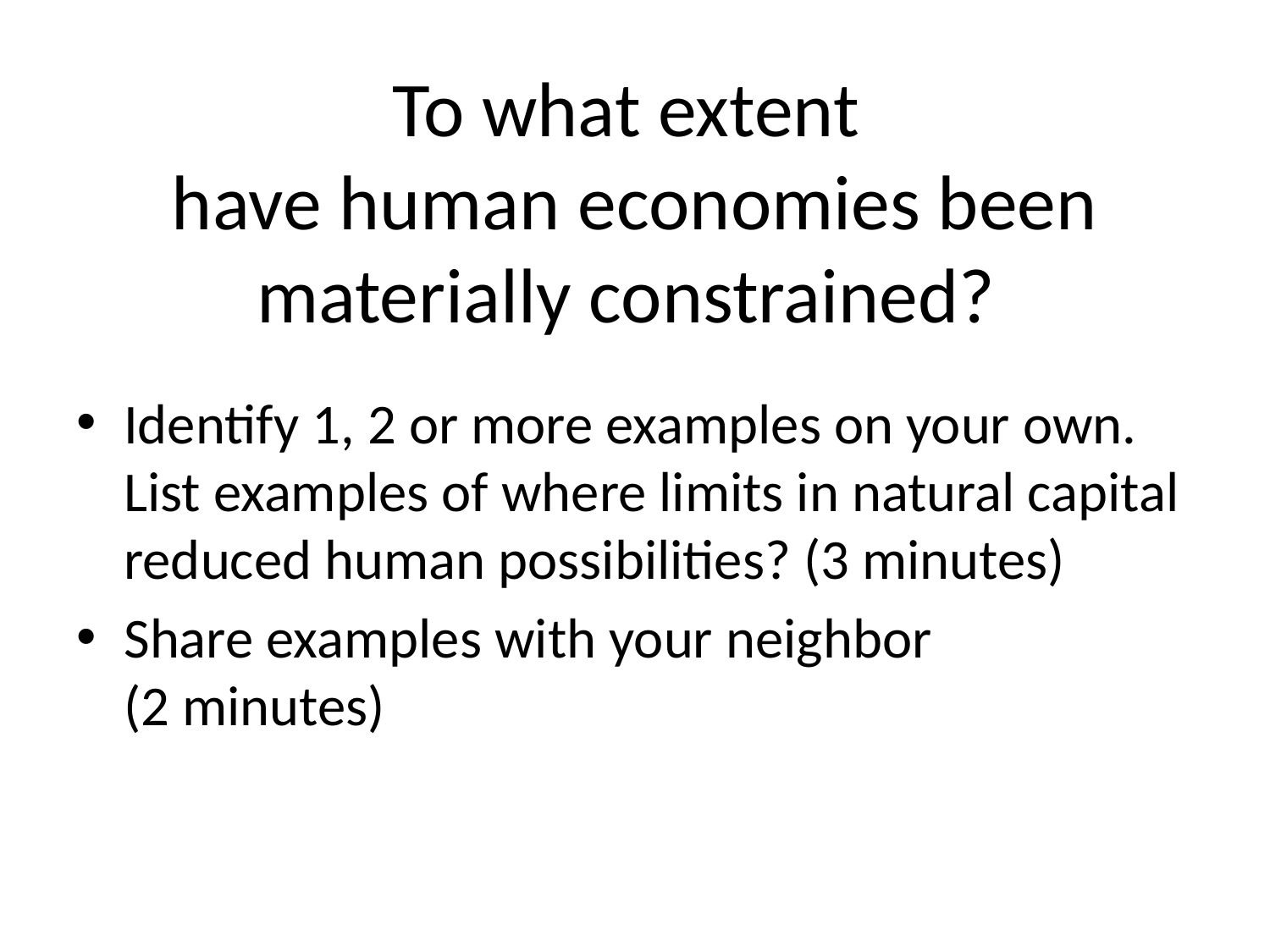

# To what extent have human economies been materially constrained?
Identify 1, 2 or more examples on your own. List examples of where limits in natural capital reduced human possibilities? (3 minutes)
Share examples with your neighbor
(2 minutes)